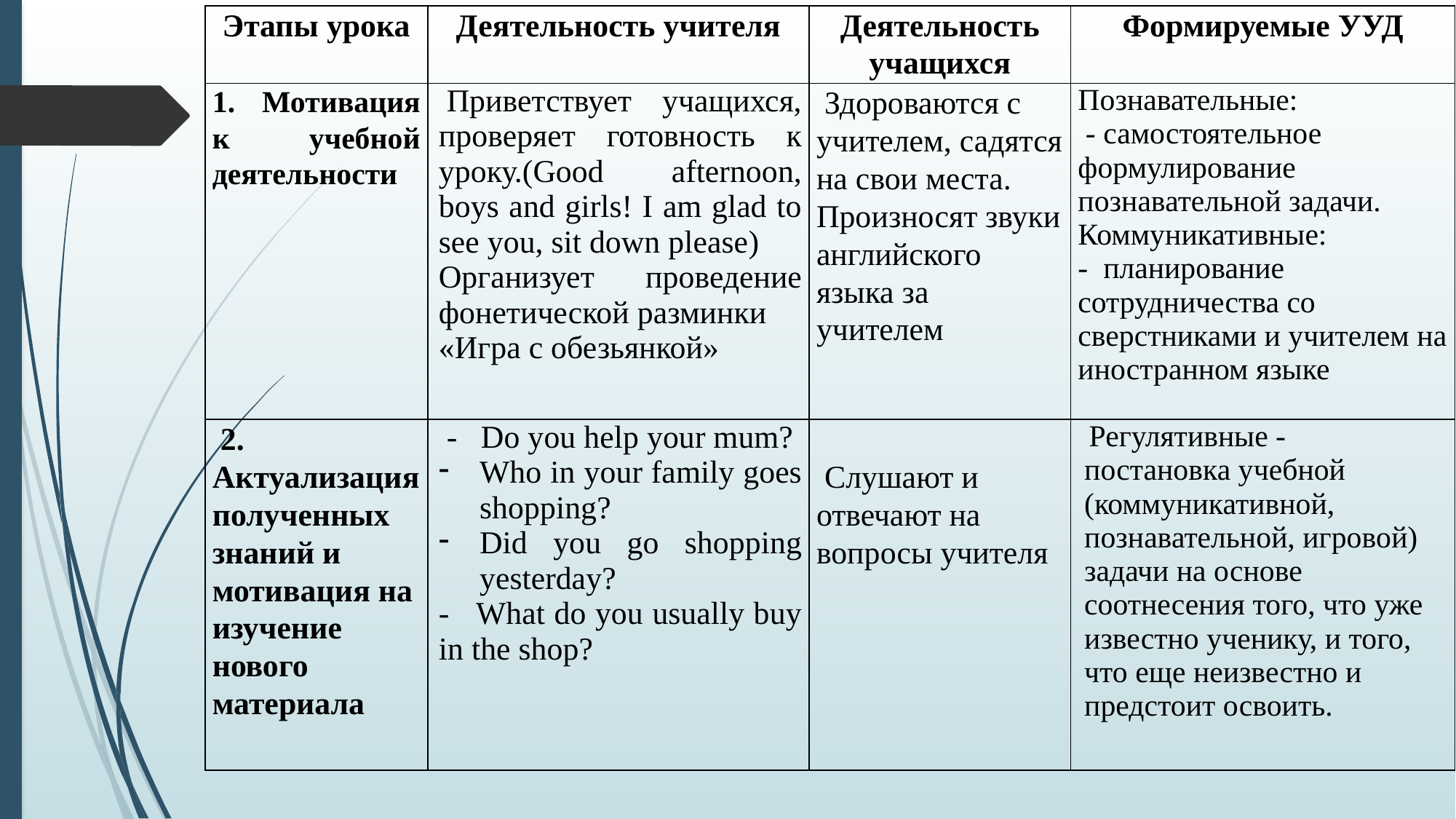

| Этапы урока | Деятельность учителя | Деятельность учащихся | Формируемые УУД |
| --- | --- | --- | --- |
| 1. Мотивация к учебной деятельности | Приветствует учащихся, проверяет готовность к уроку.(Good afternoon, boys and girls! I am glad to see you, sit down please) Организует проведение фонетической разминки «Игра с обезьянкой» | Здороваются с учителем, садятся на свои места. Произносят звуки английского языка за учителем | Познавательные: - самостоятельное формулирование познавательной задачи. Коммуникативные: - планирование сотрудничества со сверстниками и учителем на иностранном языке |
| 2. Актуализация полученных знаний и мотивация на изучение нового материала | - Do you help your mum? Who in your family goes shopping? Did you go shopping yesterday? - What do you usually buy in the shop? | Слушают и отвечают на вопросы учителя | Регулятивные - постановка учебной (коммуникативной, познавательной, игровой) задачи на основе соотнесения того, что уже известно ученику, и того, что еще неизвестно и предстоит освоить. |